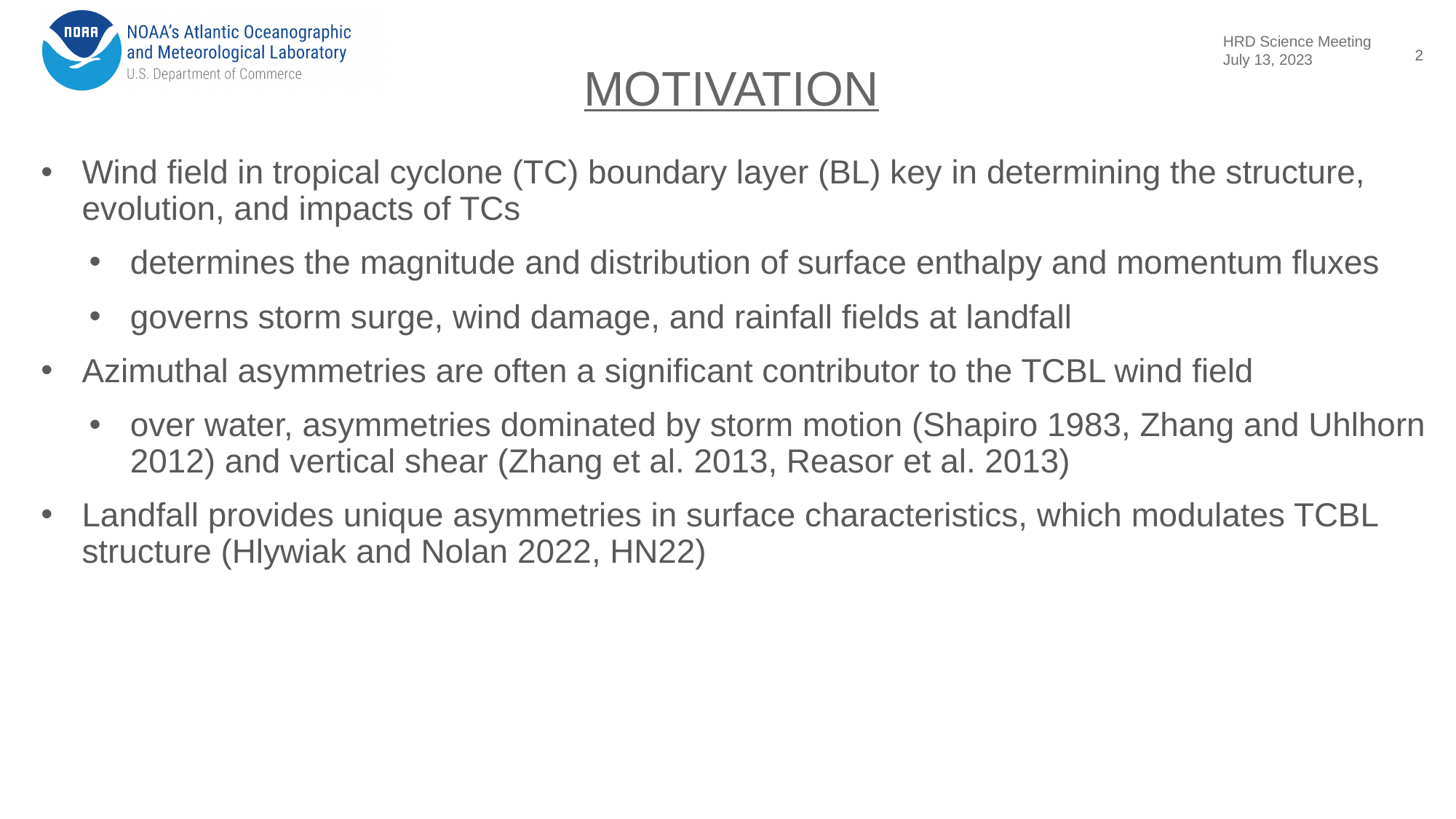

2
MOTIVATION
Wind field in tropical cyclone (TC) boundary layer (BL) key in determining the structure, evolution, and impacts of TCs
determines the magnitude and distribution of surface enthalpy and momentum fluxes
governs storm surge, wind damage, and rainfall fields at landfall
Azimuthal asymmetries are often a significant contributor to the TCBL wind field
over water, asymmetries dominated by storm motion (Shapiro 1983, Zhang and Uhlhorn 2012) and vertical shear (Zhang et al. 2013, Reasor et al. 2013)
Landfall provides unique asymmetries in surface characteristics, which modulates TCBL structure (Hlywiak and Nolan 2022, HN22)